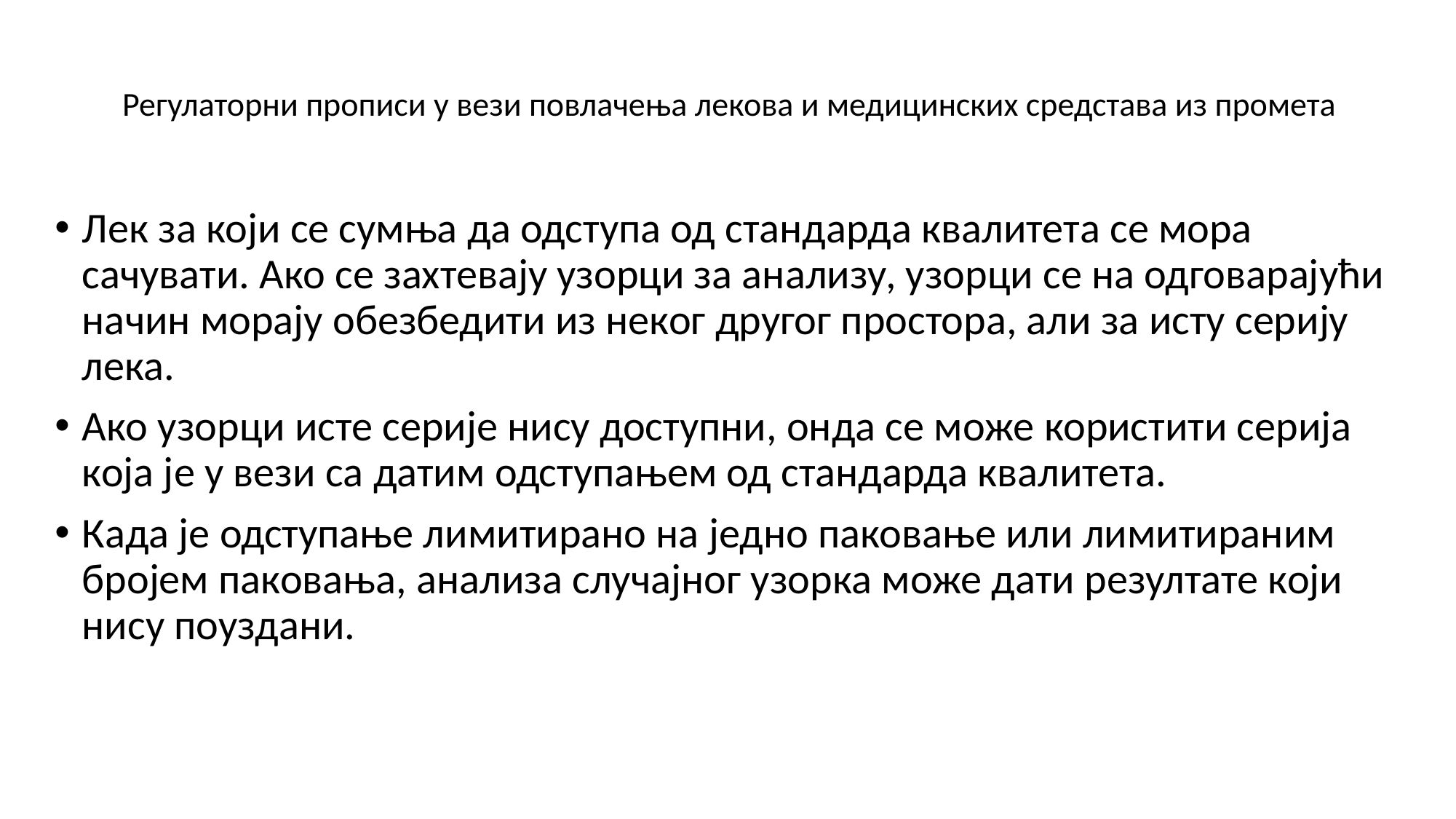

# Регулаторни прописи у вези повлачења лекова и медицинских средстава из промета
Лек за који се сумња да одступа од стандарда квалитета се мора сачувати. Ако се захтевају узорци за анализу, узорци се на одговарајући начин морају обезбедити из неког другог простора, али за исту серију лека.
Ако узорци исте серије нису доступни, онда се може користити серија која је у вези са датим одступањем од стандарда квалитета.
Када је одступање лимитирано на једно паковање или лимитираним бројем паковања, анализа случајног узорка може дати резултате који нису поуздани.